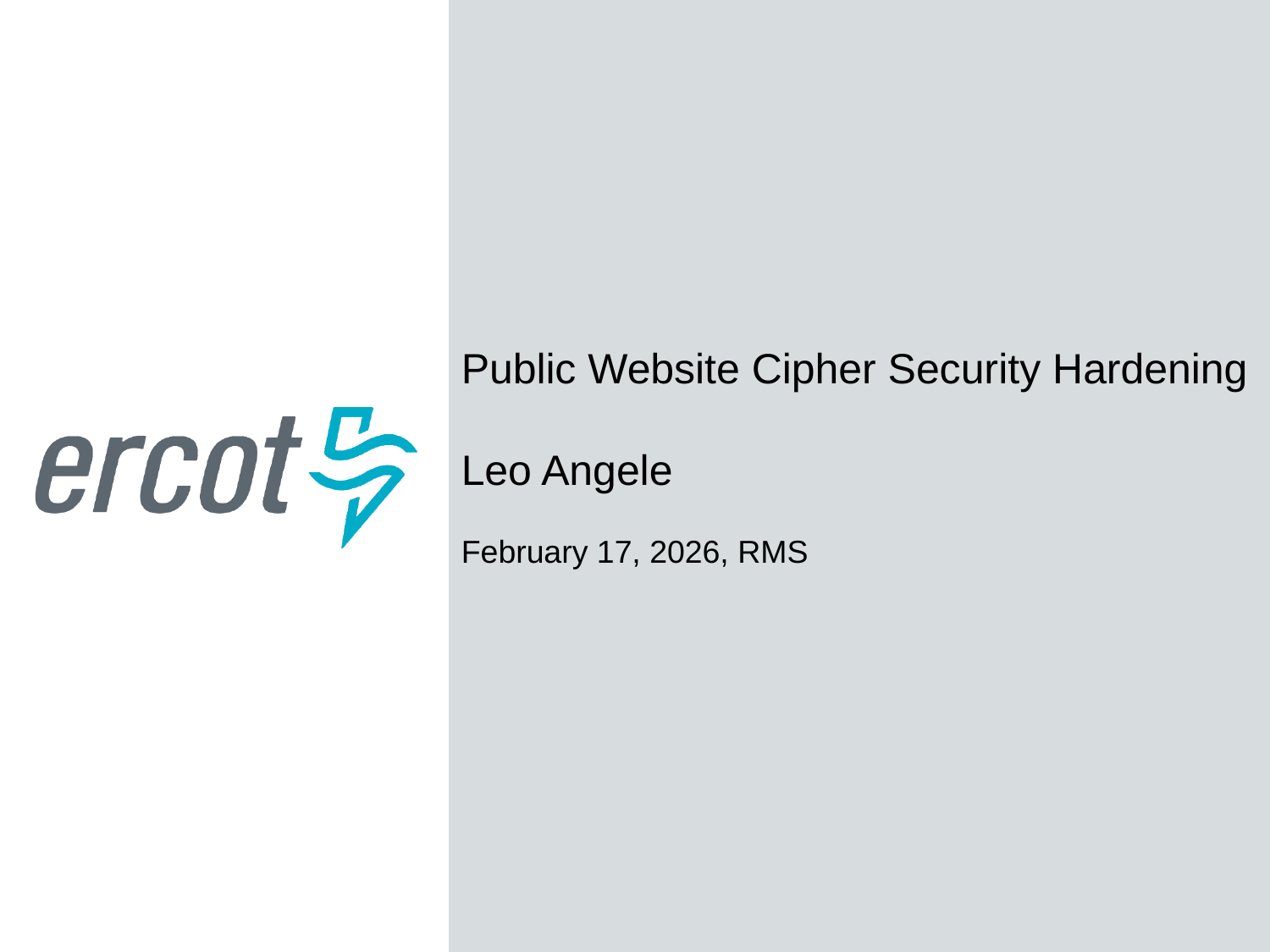

Public Website Cipher Security Hardening

Leo Angele

February 17, 2026, RMS